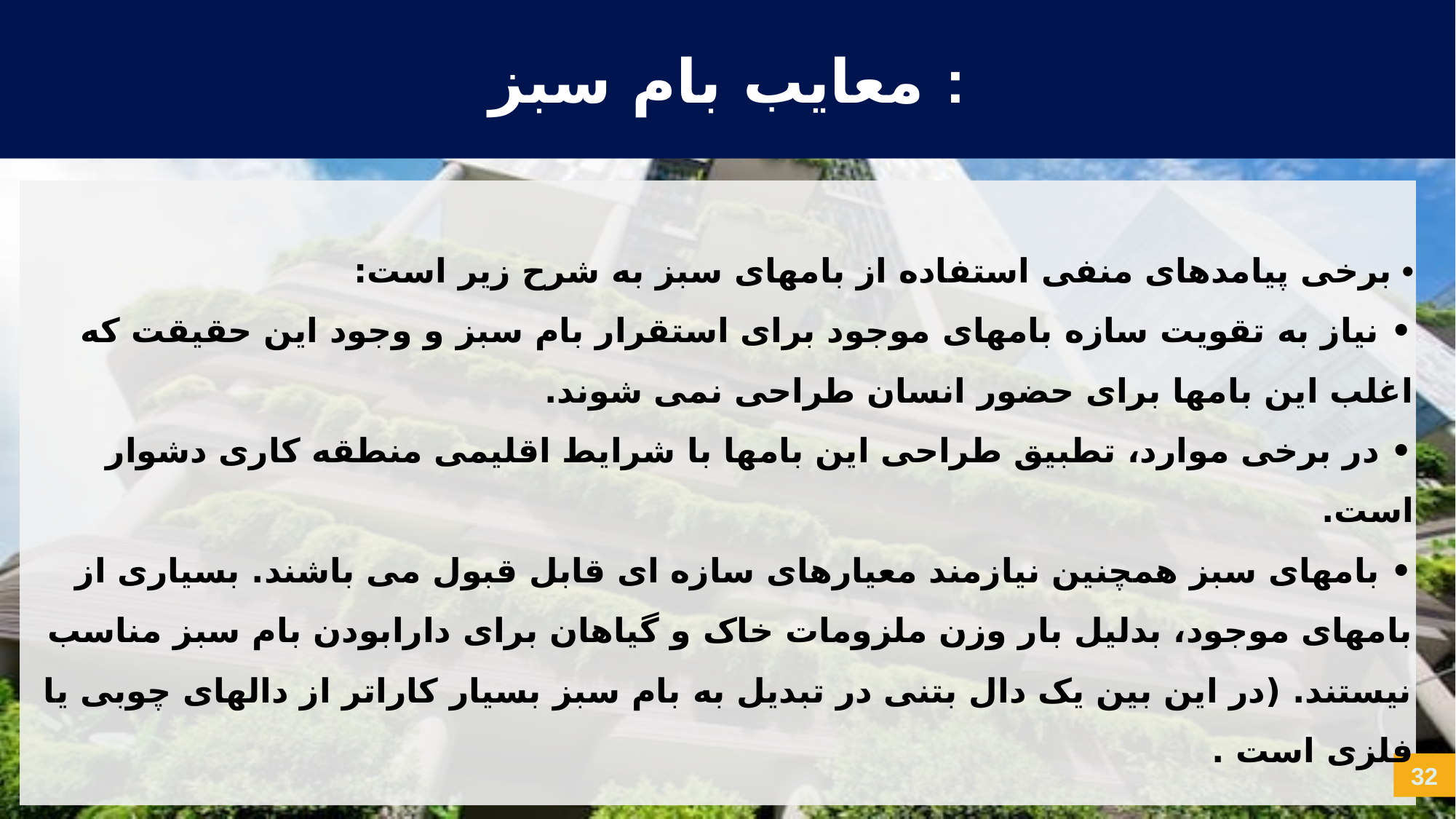

معايب بام سبز :
• برخی پیامدهای منفی استفاده از بامهای سبز به شرح زیر است:
• نیاز به تقویت سازه بامهای موجود برای استقرار بام سبز و وجود این حقیقت که اغلب این بامها برای حضور انسان طراحی نمی شوند.
• در برخی موارد، تطبیق طراحی این بامها با شرایط اقلیمی منطقه کاری دشوار است.
• بامهای سبز همچنین نیازمند معیارهای سازه ای قابل قبول می باشند. بسیاری از بامهای موجود، بدلیل بار وزن ملزومات خاک و گیاهان برای دارابودن بام سبز مناسب نیستند. (در این بین یک دال بتنی در تبدیل به بام سبز بسیار کاراتر از دالهای چوبی یا فلزی است .

32